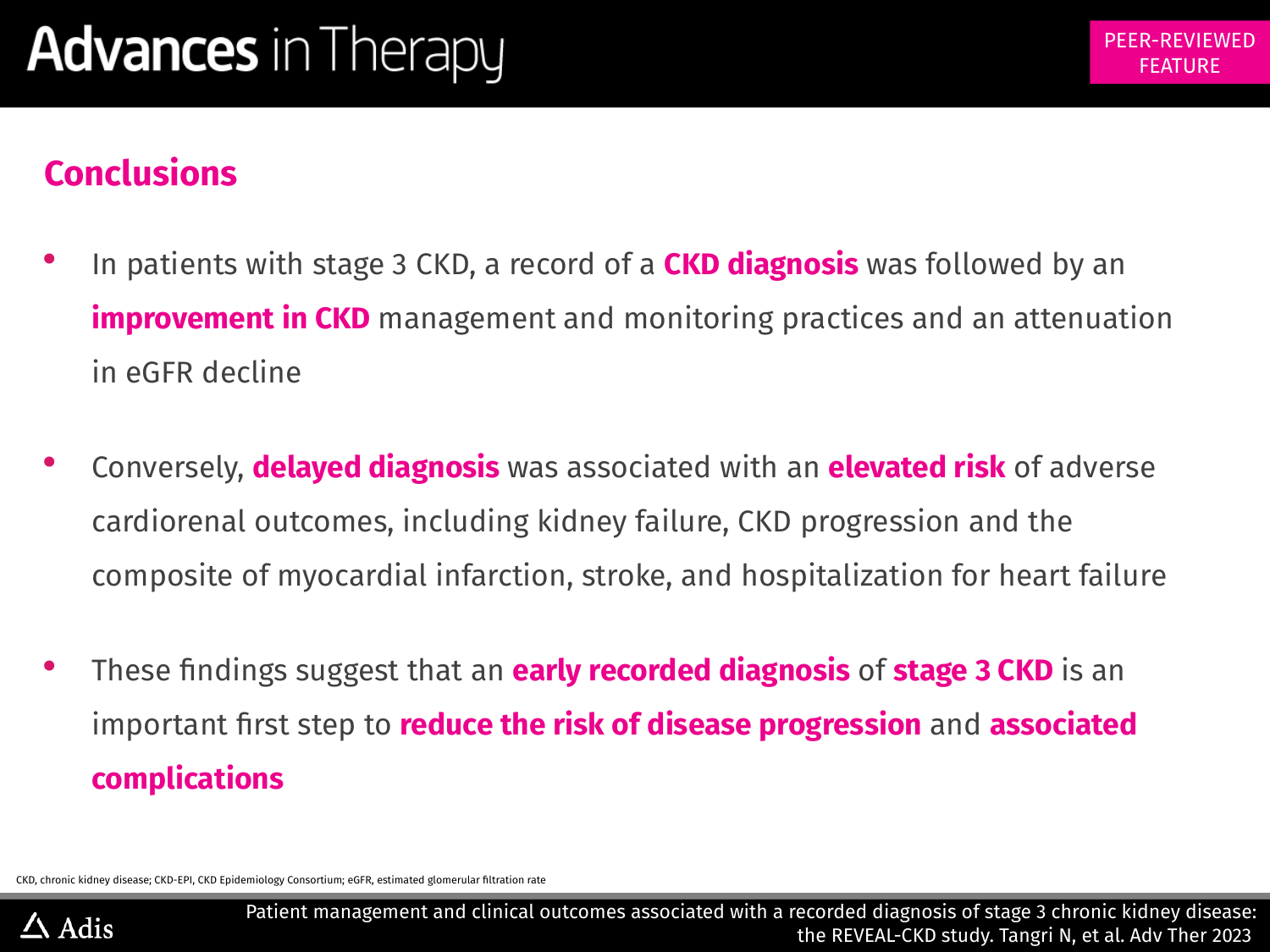

Conclusions
In patients with stage 3 CKD, a record of a CKD diagnosis was followed by an improvement in CKD management and monitoring practices and an attenuation in eGFR decline
Conversely, delayed diagnosis was associated with an elevated risk of adverse cardiorenal outcomes, including kidney failure, CKD progression and the composite of myocardial infarction, stroke, and hospitalization for heart failure
These findings suggest that an early recorded diagnosis of stage 3 CKD is an important first step to reduce the risk of disease progression and associated complications

CKD, chronic kidney disease; CKD-EPI, CKD Epidemiology Consortium; eGFR, estimated glomerular filtration rate